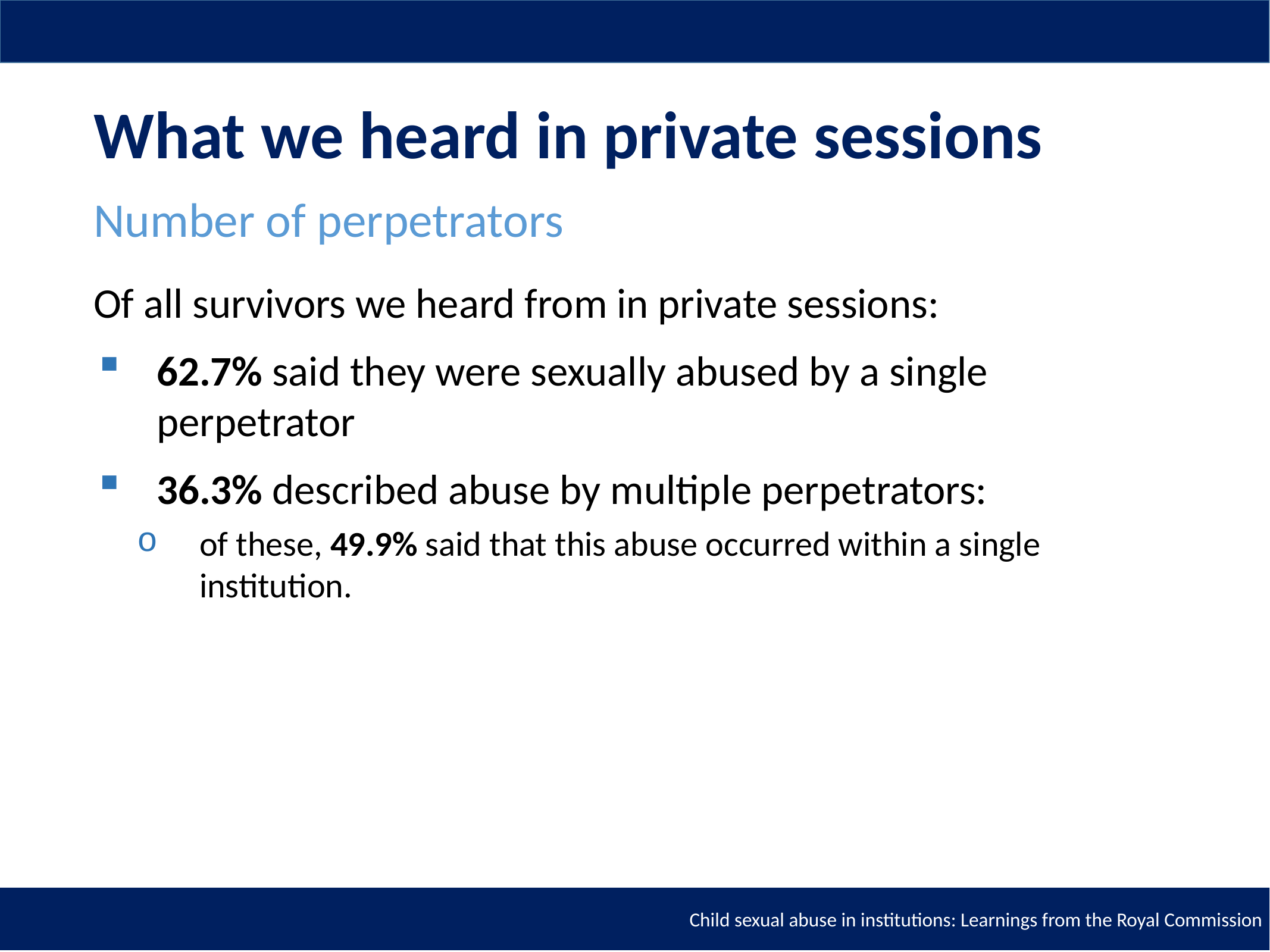

# What we heard in private sessions
Number of perpetrators
Of all survivors we heard from in private sessions:
62.7% said they were sexually abused by a single perpetrator
36.3% described abuse by multiple perpetrators:
of these, 49.9% said that this abuse occurred within a single institution.

Child sexual abuse in institutions: Learnings from the Royal Commission